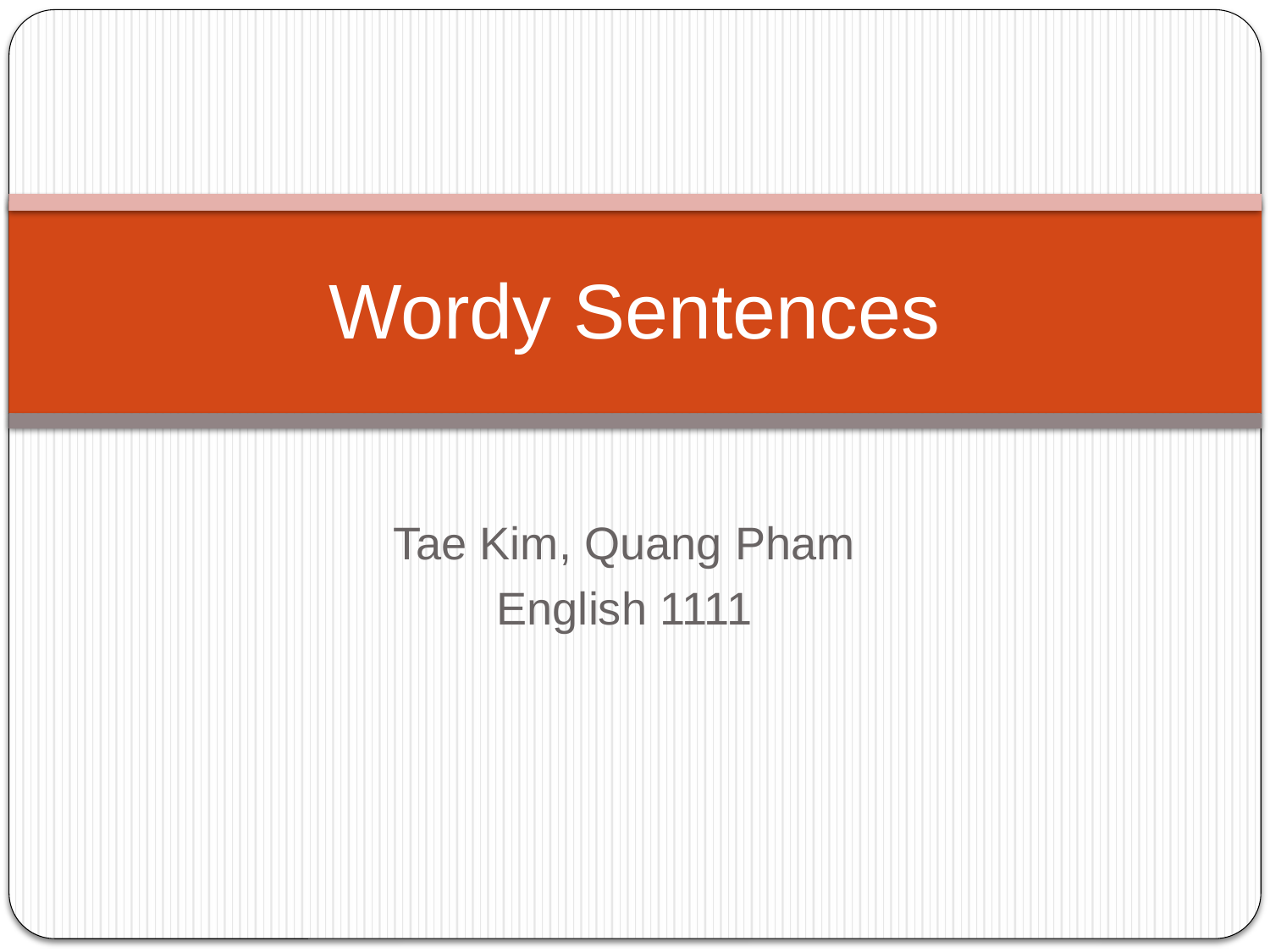

# Wordy Sentences
Tae Kim, Quang Pham
English 1111